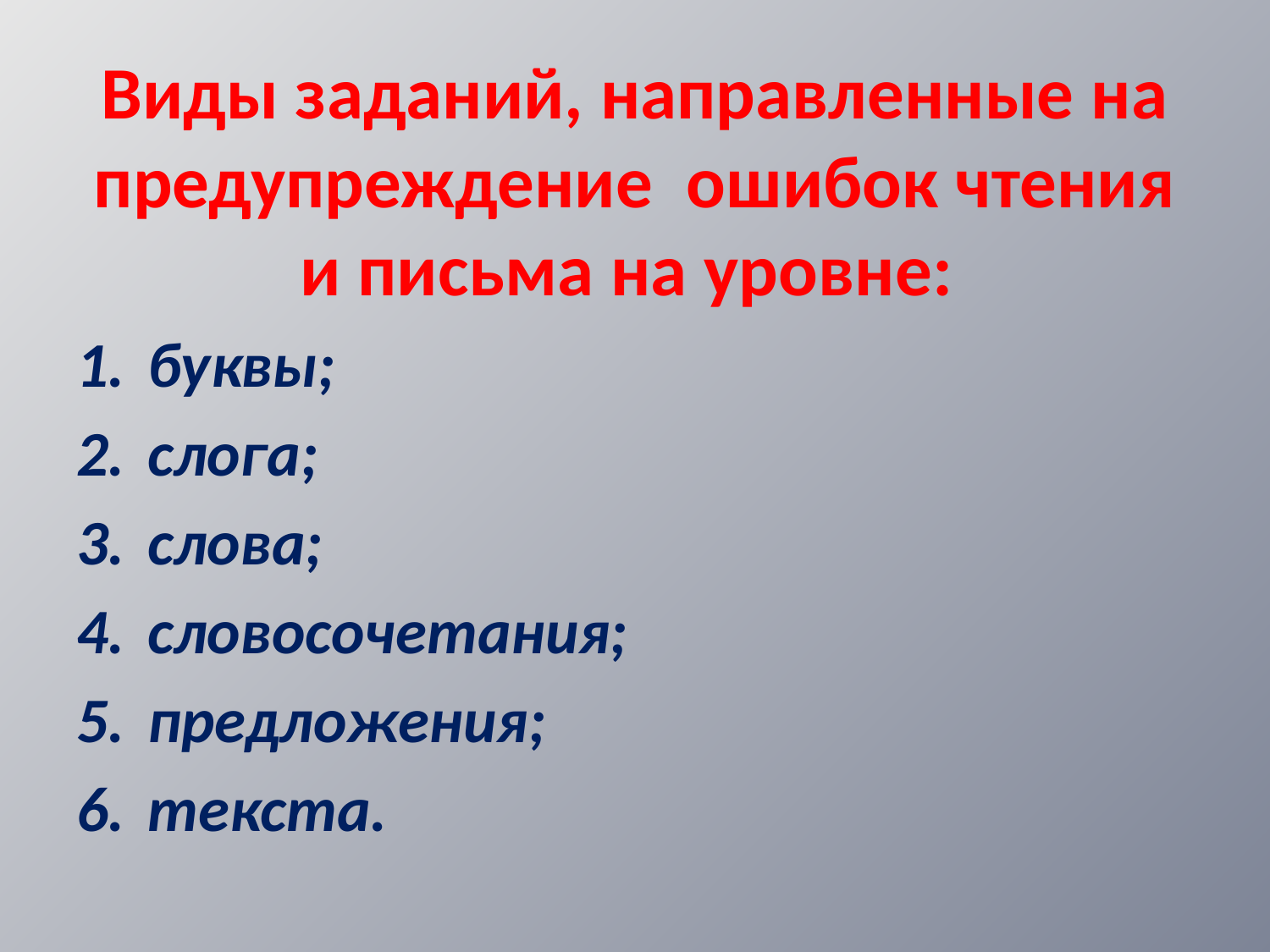

# Виды заданий, направленные на предупреждение  ошибок чтения и письма на уровне:
буквы;
слога;
слова;
словосочетания;
предложения;
текста.